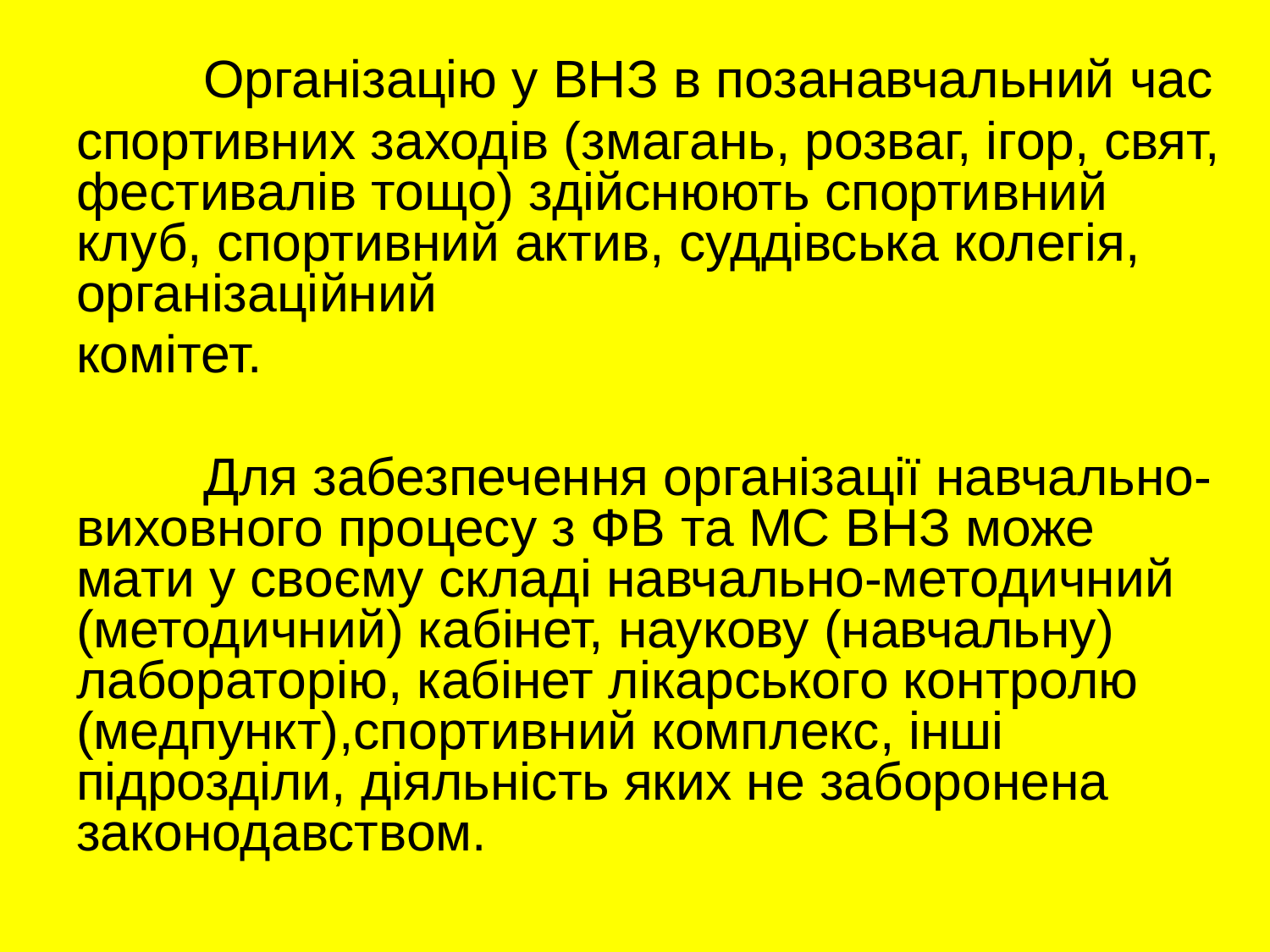

Організацію у ВНЗ в позанавчальний час
спортивних заходів (змагань, розваг, ігор, свят, фестивалів тощо) здійснюють спортивний клуб, спортивний актив, суддівська колегія, організаційний
комітет.

	Для забезпечення організації навчально-виховного процесу з ФВ та МС ВНЗ може мати у своєму складі навчально-методичний (методичний) кабінет, наукову (навчальну) лабораторію, кабінет лікарського контролю (медпункт),спортивний комплекс, інші підрозділи, діяльність яких не заборонена законодавством.